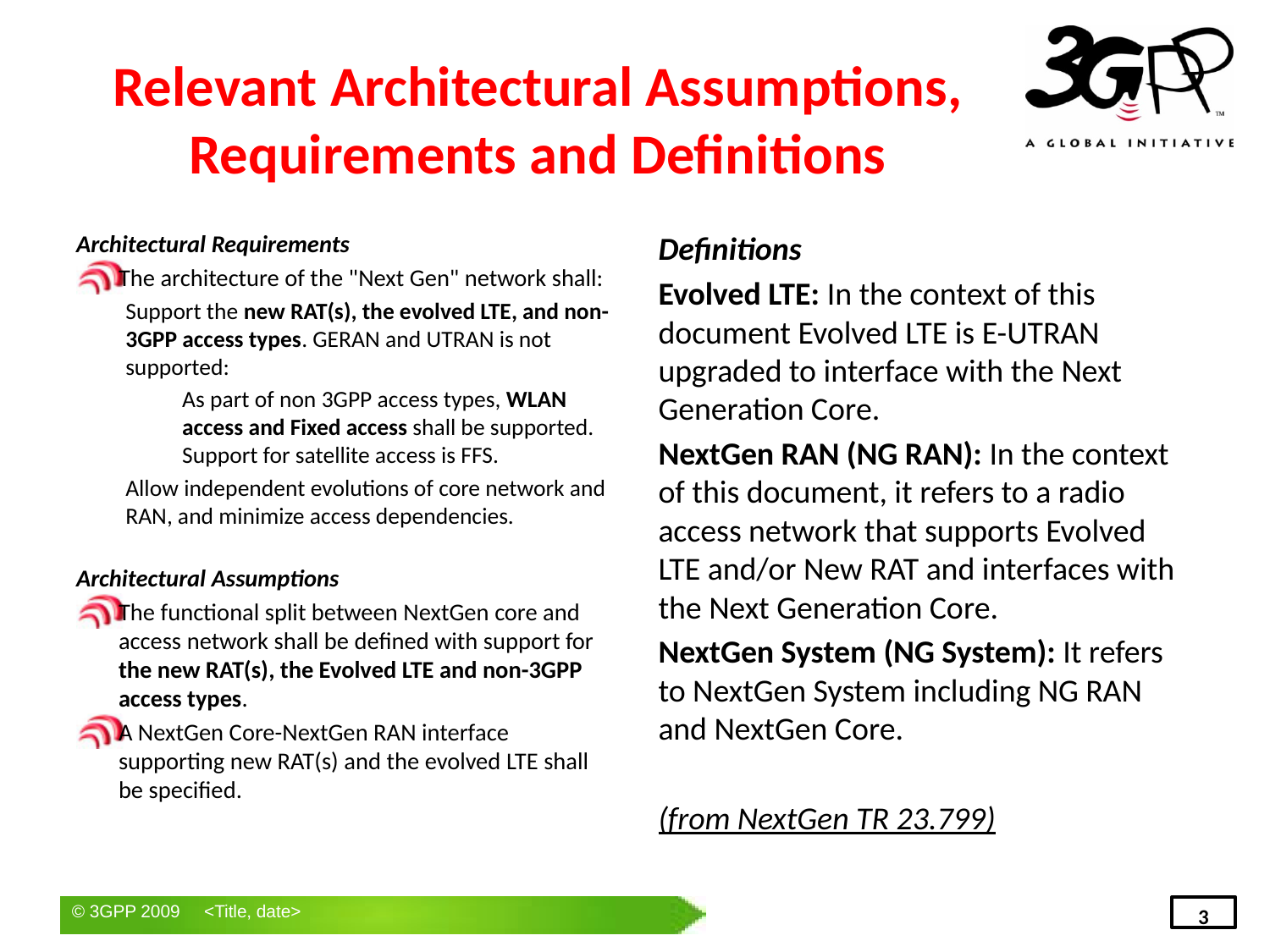

# Relevant Architectural Assumptions, Requirements and Definitions
Architectural Requirements
The architecture of the "Next Gen" network shall:
Support the new RAT(s), the evolved LTE, and non-3GPP access types. GERAN and UTRAN is not supported:
As part of non 3GPP access types, WLAN access and Fixed access shall be supported. Support for satellite access is FFS.
Allow independent evolutions of core network and RAN, and minimize access dependencies.

Architectural Assumptions
The functional split between NextGen core and access network shall be defined with support for the new RAT(s), the Evolved LTE and non-3GPP access types.
A NextGen Core-NextGen RAN interface supporting new RAT(s) and the evolved LTE shall be specified.

Definitions
Evolved LTE: In the context of this document Evolved LTE is E-UTRAN upgraded to interface with the Next Generation Core.
NextGen RAN (NG RAN): In the context of this document, it refers to a radio access network that supports Evolved LTE and/or New RAT and interfaces with the Next Generation Core.
NextGen System (NG System): It refers to NextGen System including NG RAN and NextGen Core.

(from NextGen TR 23.799)